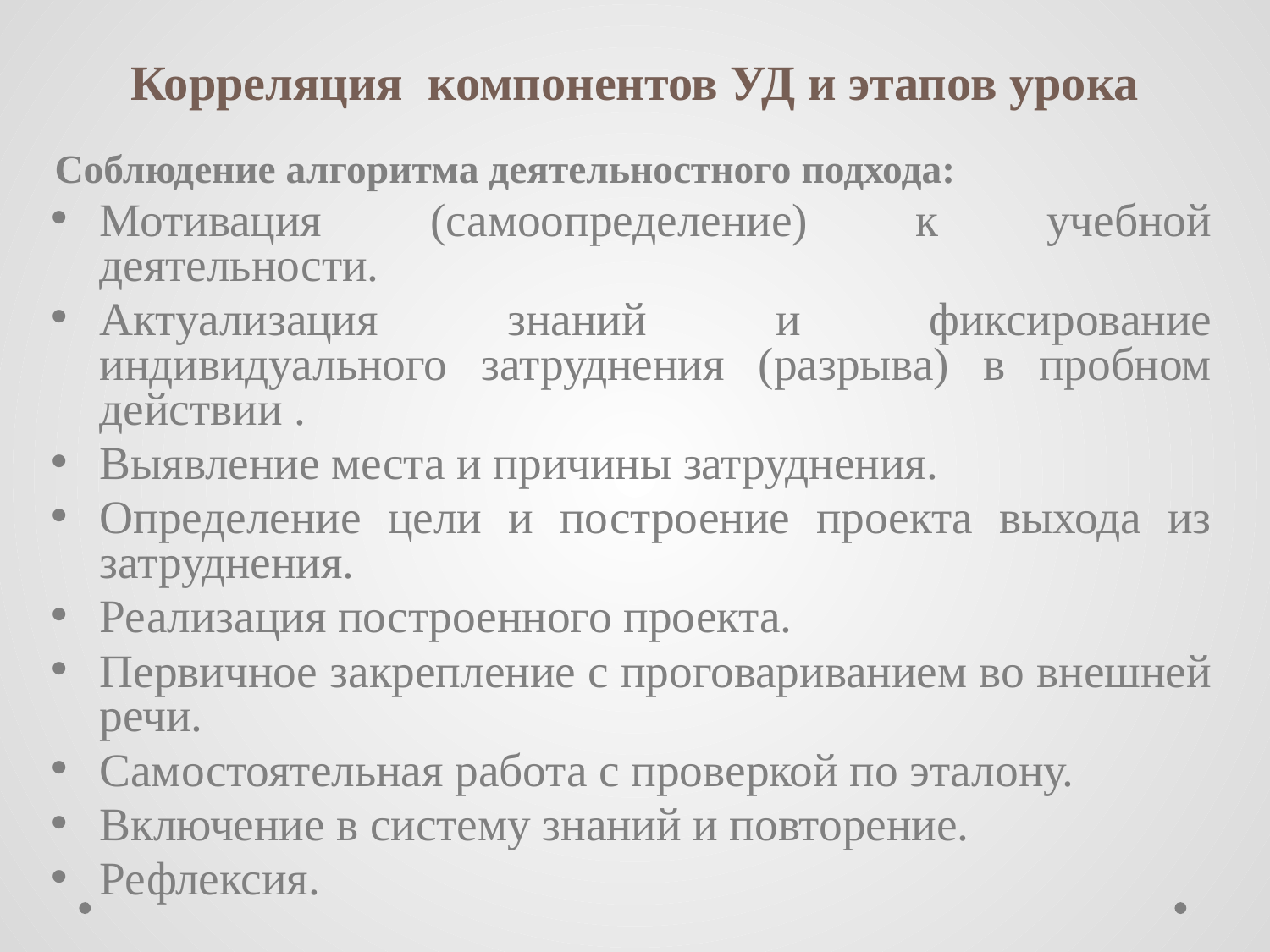

# Корреляция  компонентов УД и этапов урока
Соблюдение алгоритма деятельностного подхода:
Мотивация (самоопределение) к учебной деятельности.
Актуализация знаний и фиксирование индивидуального затруднения (разрыва) в пробном действии .
Выявление места и причины затруднения.
Определение цели и построение проекта выхода из затруднения.
Реализация построенного проекта.
Первичное закрепление с проговариванием во внешней речи.
Самостоятельная работа с проверкой по эталону.
Включение в систему знаний и повторение.
Рефлексия.